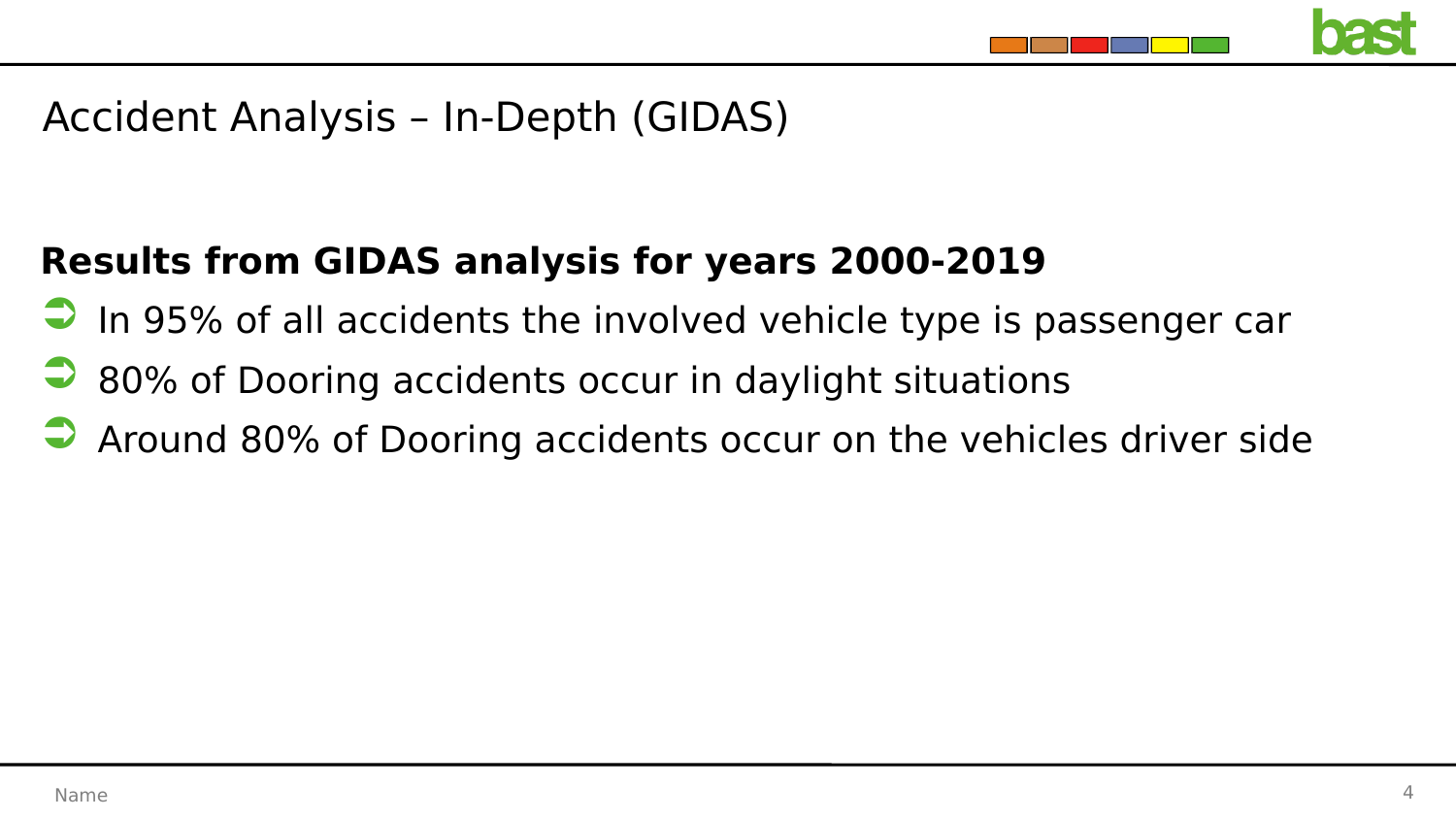

# Accident Analysis – In-Depth (GIDAS)
Results from GIDAS analysis for years 2000-2019
In 95% of all accidents the involved vehicle type is passenger car
80% of Dooring accidents occur in daylight situations
Around 80% of Dooring accidents occur on the vehicles driver side